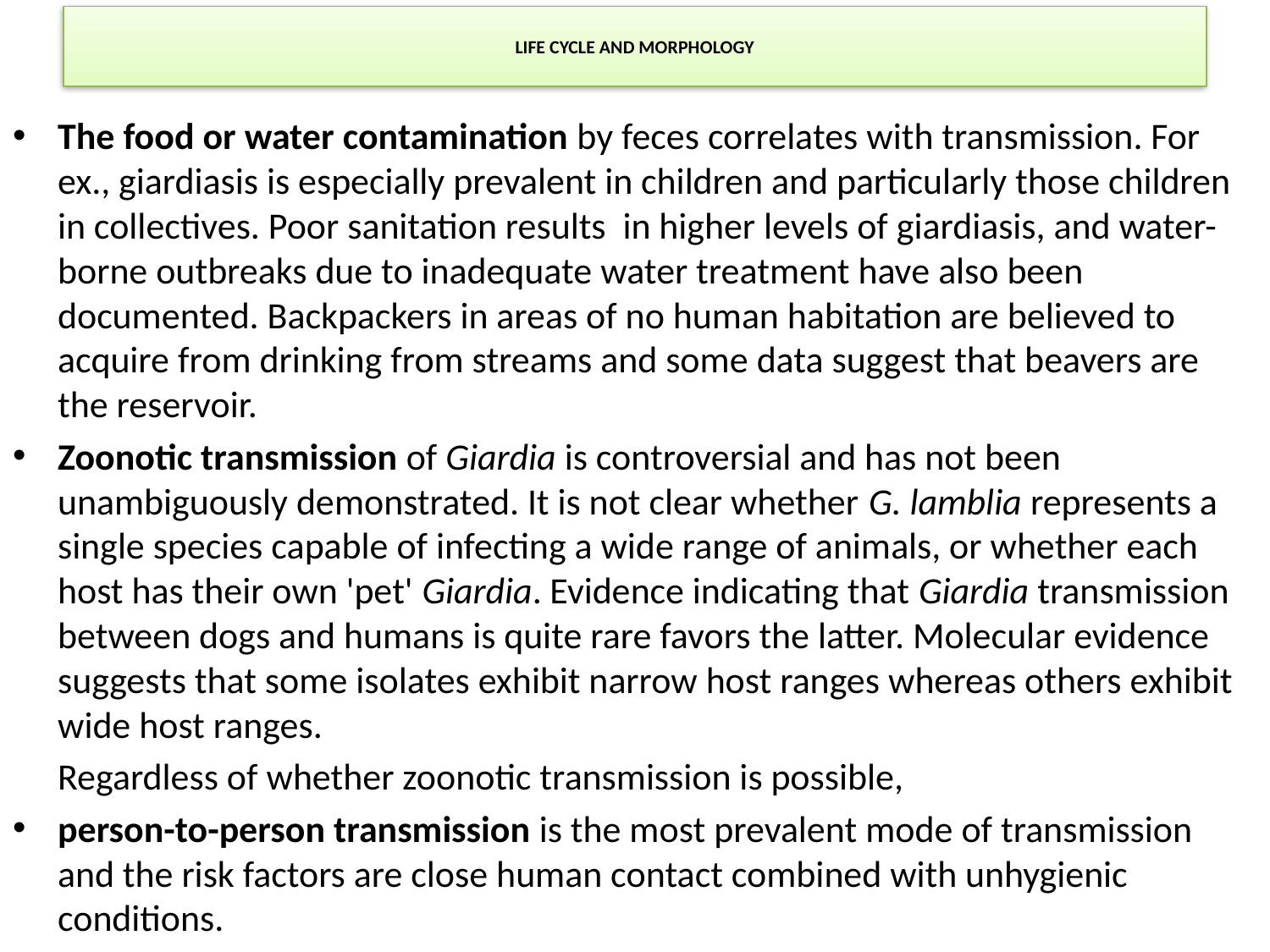

# LIFE CYCLE AND MORPHOLOGY
The food or water contamination by feces correlates with transmission. For ex., giardiasis is especially prevalent in children and particularly those children in collectives. Poor sanitation results  in higher levels of giardiasis, and water-borne outbreaks due to inadequate water treatment have also been documented. Backpackers in areas of no human habitation are believed to acquire from drinking from streams and some data suggest that beavers are the reservoir.
Zoonotic transmission of Giardia is controversial and has not been unambiguously demonstrated. It is not clear whether G. lamblia represents a single species capable of infecting a wide range of animals, or whether each host has their own 'pet' Giardia. Evidence indicating that Giardia transmission between dogs and humans is quite rare favors the latter. Molecular evidence suggests that some isolates exhibit narrow host ranges whereas others exhibit wide host ranges.
	Regardless of whether zoonotic transmission is possible,
person-to-person transmission is the most prevalent mode of transmission and the risk factors are close human contact combined with unhygienic conditions.